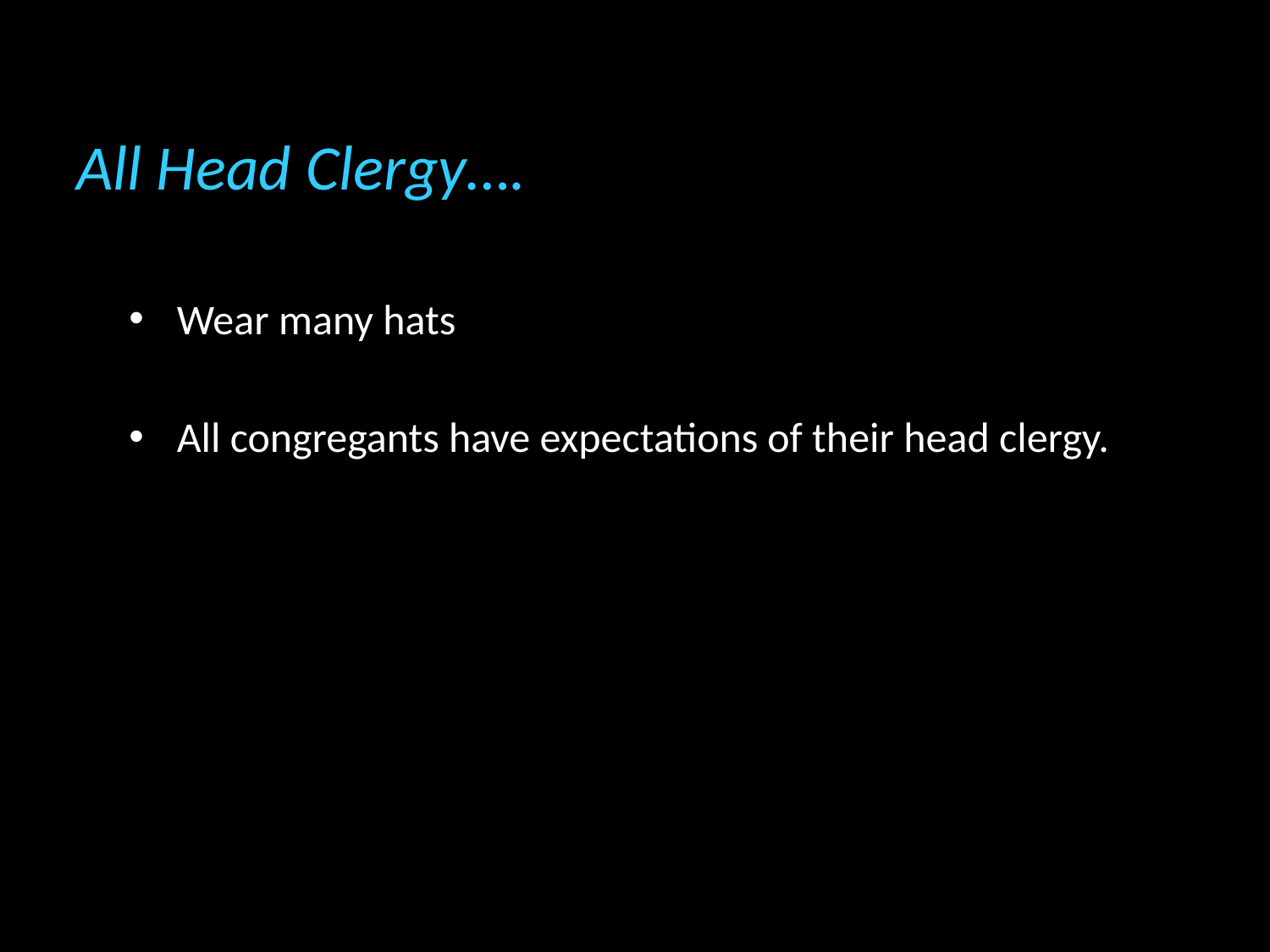

# All Head Clergy….
Wear many hats

All congregants have expectations of their head clergy.